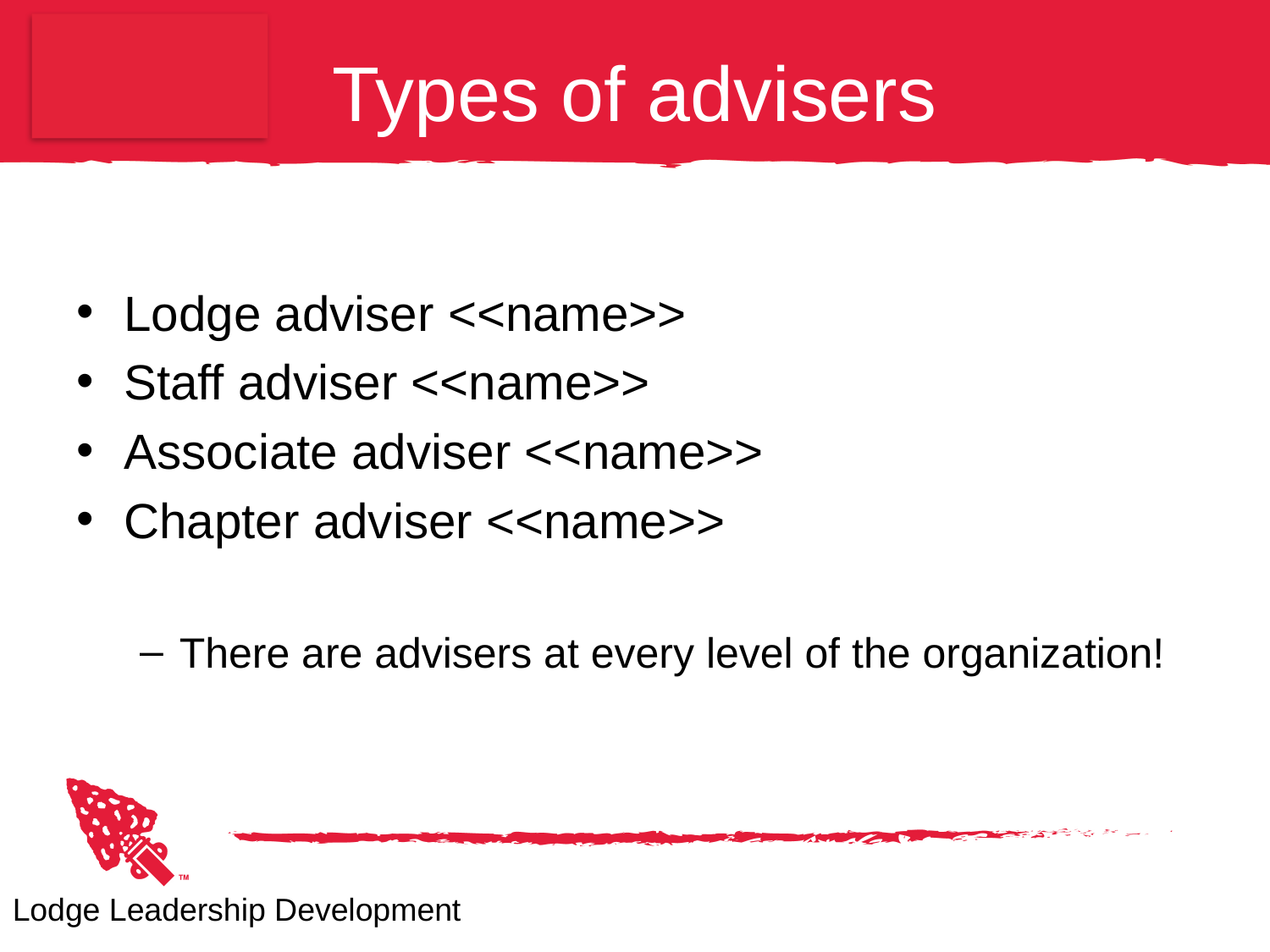

# Types of advisers
Lodge adviser <<name>>
Staff adviser <<name>>
Associate adviser <<name>>
Chapter adviser <<name>>

There are advisers at every level of the organization!
Lodge Leadership Development